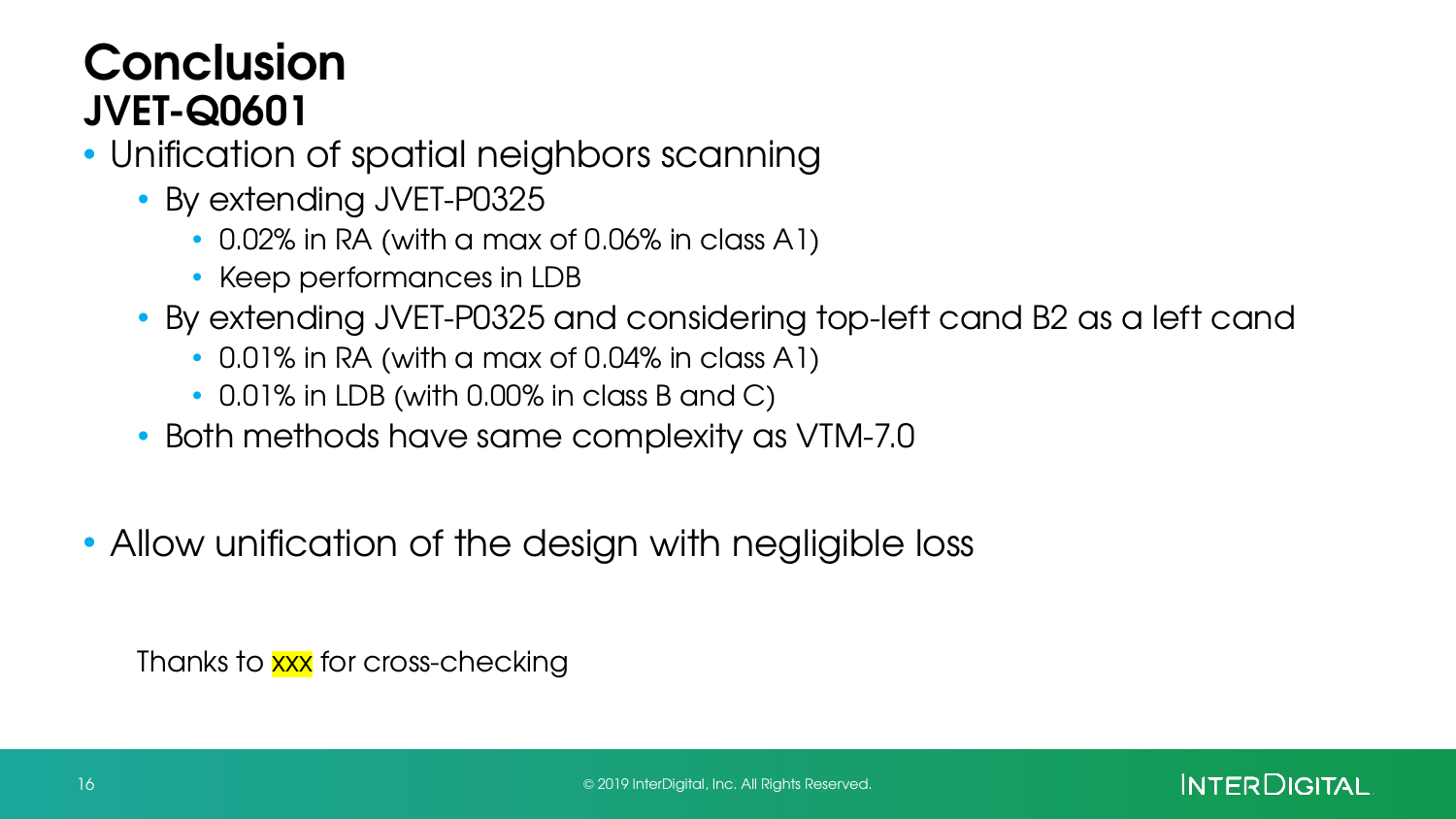

# Conclusion							     JVET-Q0601
Unification of spatial neighbors scanning
By extending JVET-P0325
0.02% in RA (with a max of 0.06% in class A1)
Keep performances in LDB
By extending JVET-P0325 and considering top-left cand B2 as a left cand
0.01% in RA (with a max of 0.04% in class A1)
0.01% in LDB (with 0.00% in class B and C)
Both methods have same complexity as VTM-7.0

Allow unification of the design with negligible loss

Thanks to xxx for cross-checking
16
© 2019 InterDigital, Inc. All Rights Reserved.